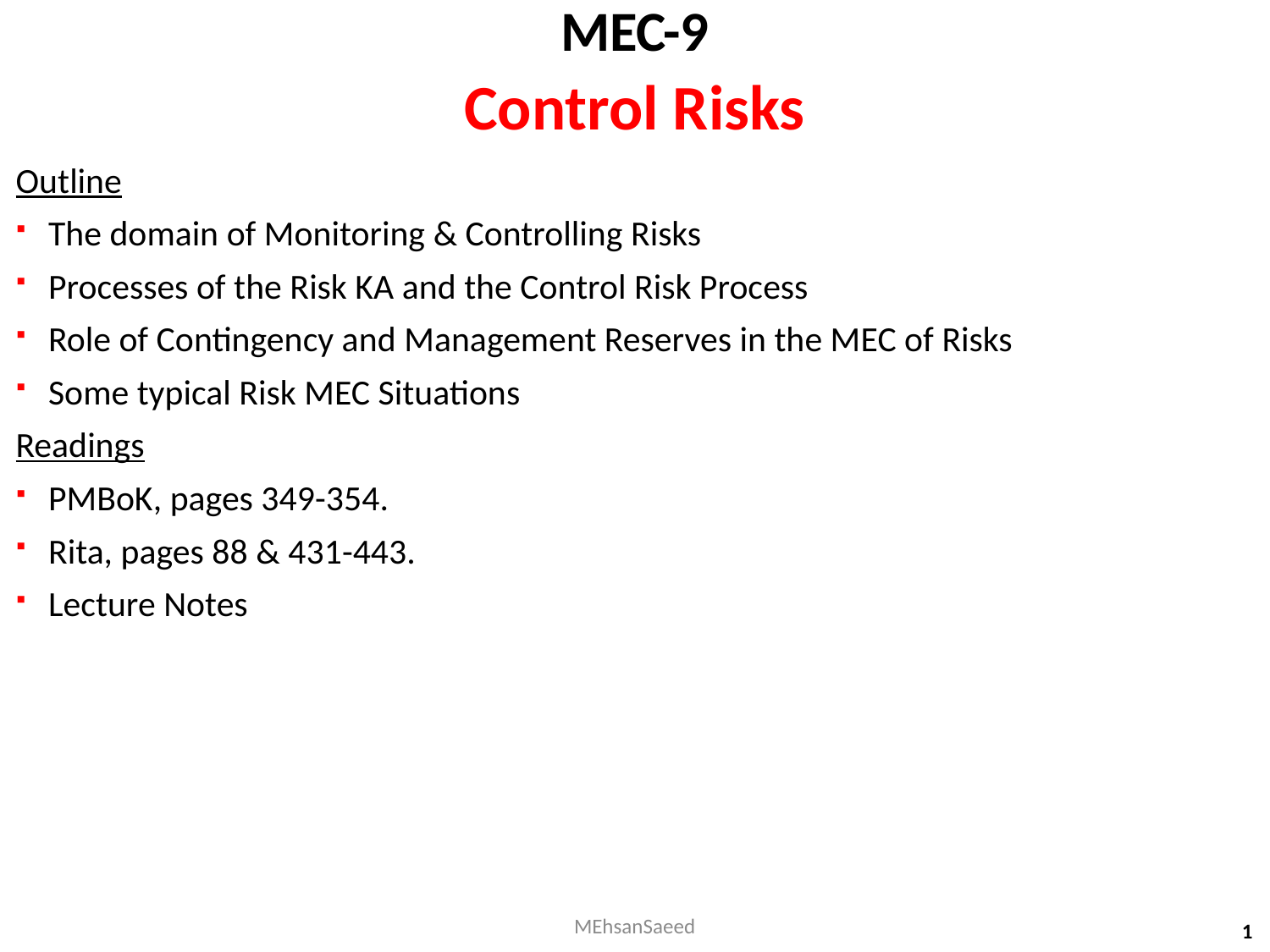

MEC-9
# Control Risks
Outline
The domain of Monitoring & Controlling Risks
Processes of the Risk KA and the Control Risk Process
Role of Contingency and Management Reserves in the MEC of Risks
Some typical Risk MEC Situations
Readings
PMBoK, pages 349-354.
Rita, pages 88 & 431-443.
Lecture Notes
MEhsanSaeed
1